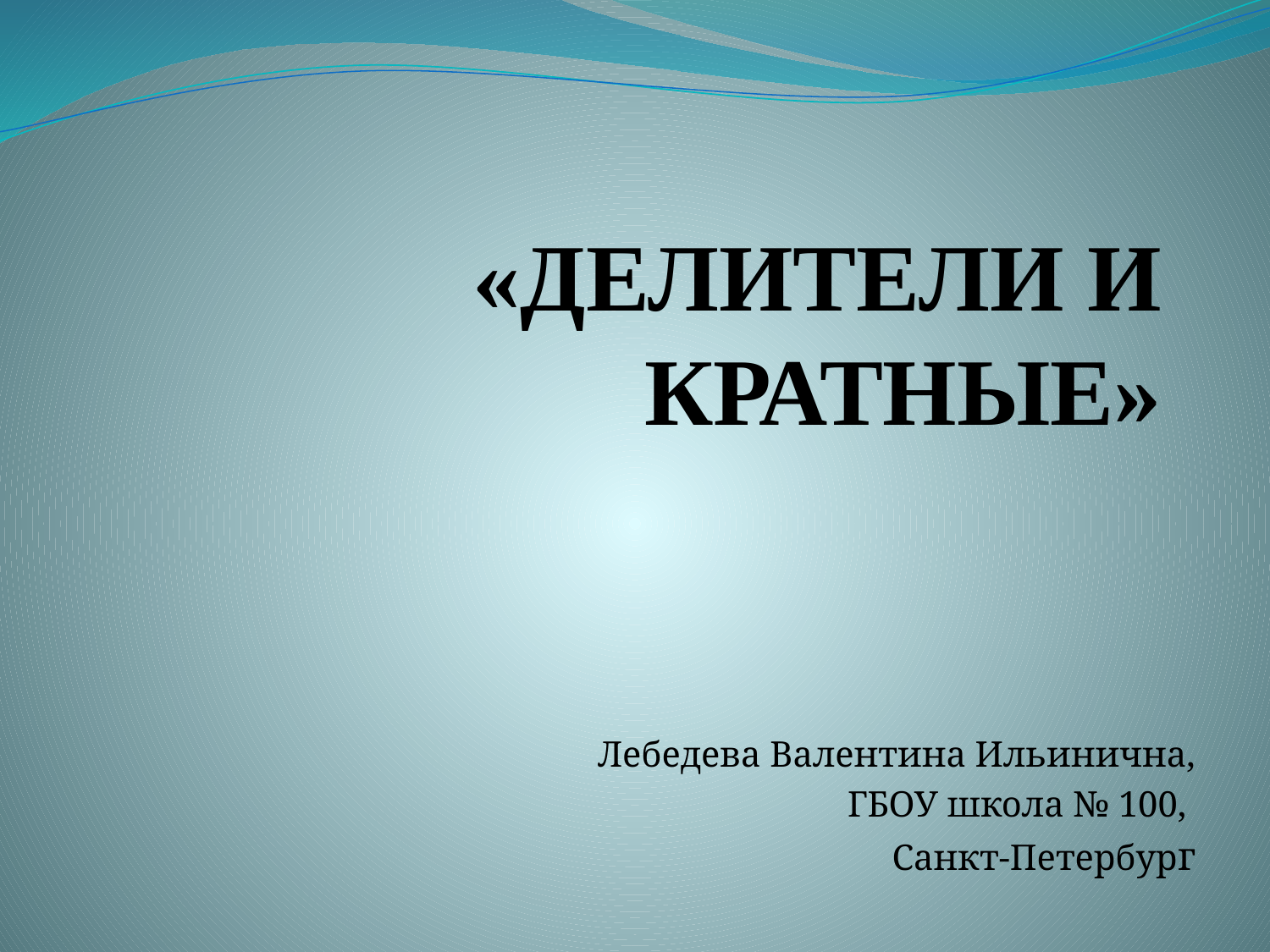

# «Делители и кратные»
Лебедева Валентина Ильинична,
 ГБОУ школа № 100,
Санкт-Петербург